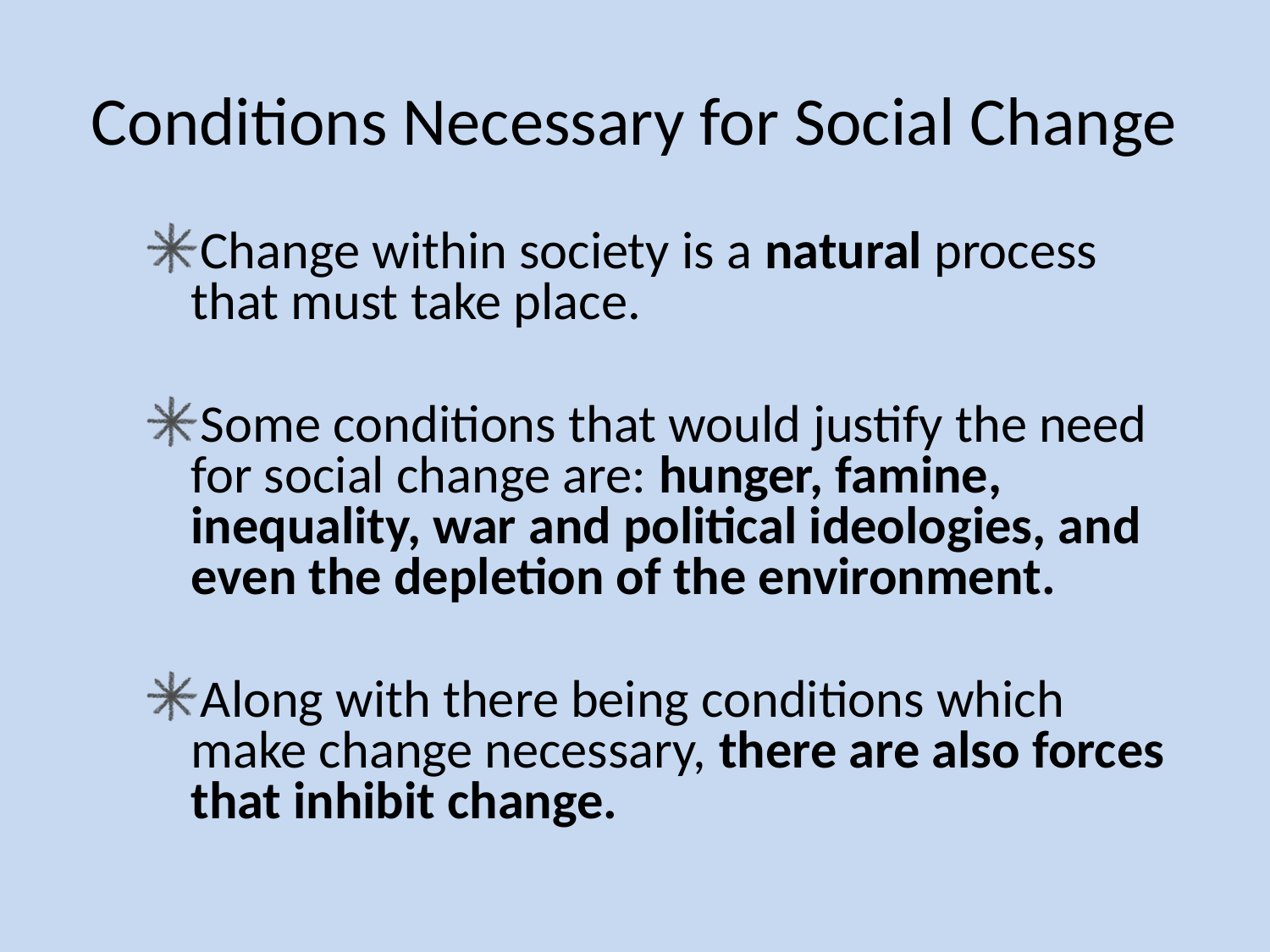

# Conditions Necessary for Social Change
Change within society is a natural process that must take place.

Some conditions that would justify the need for social change are: hunger, famine, inequality, war and political ideologies, and even the depletion of the environment.

Along with there being conditions which make change necessary, there are also forces that inhibit change.